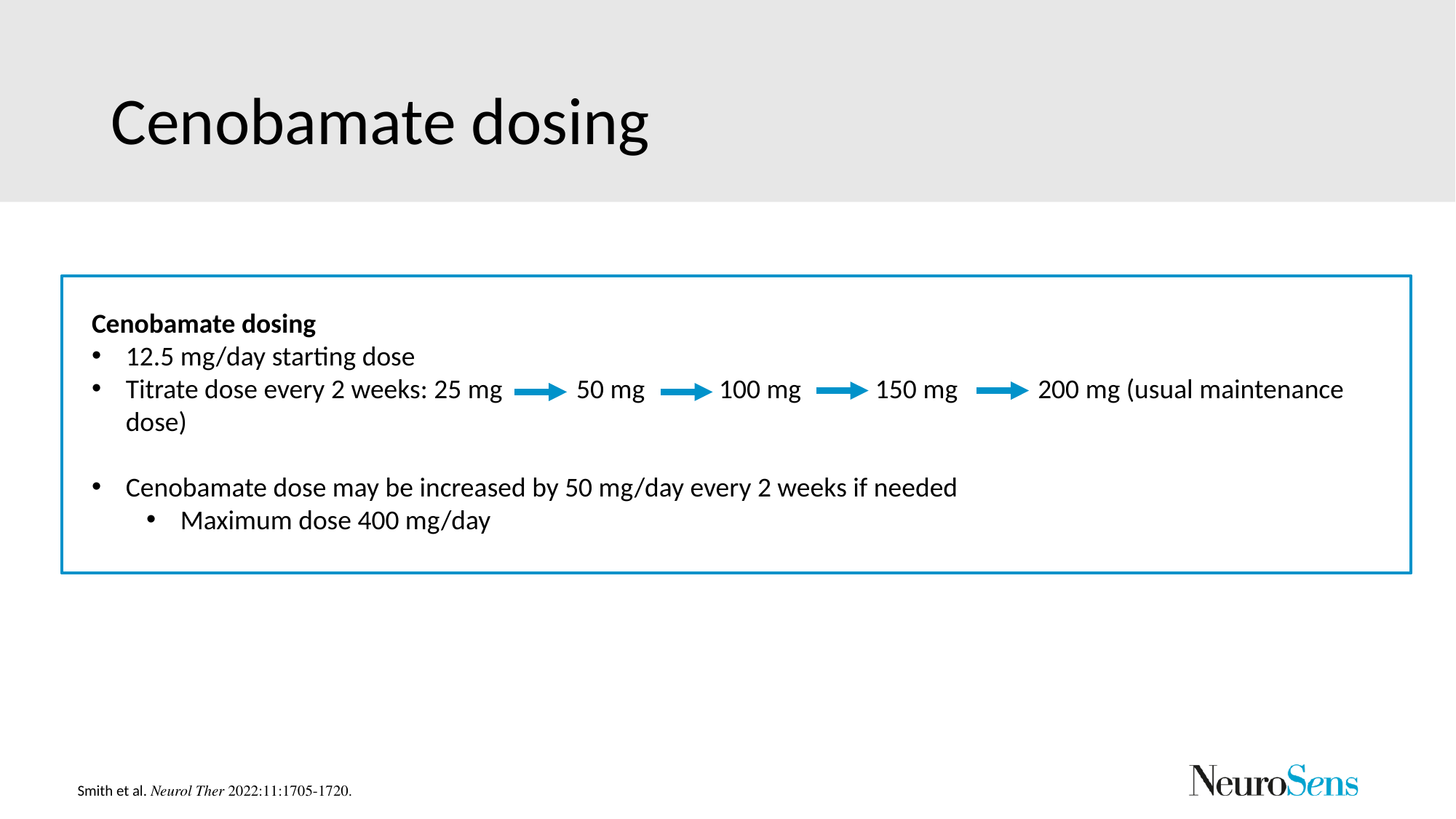

# Cenobamate dosing
Cenobamate dosing
12.5 mg/day starting dose
Titrate dose every 2 weeks: 25 mg            50 mg            100 mg            150 mg             200 mg (usual maintenance dose)

Cenobamate dose may be increased by 50 mg/day every 2 weeks if needed
Maximum dose 400 mg/day

Smith et al. Neurol Ther 2022:11:1705-1720.